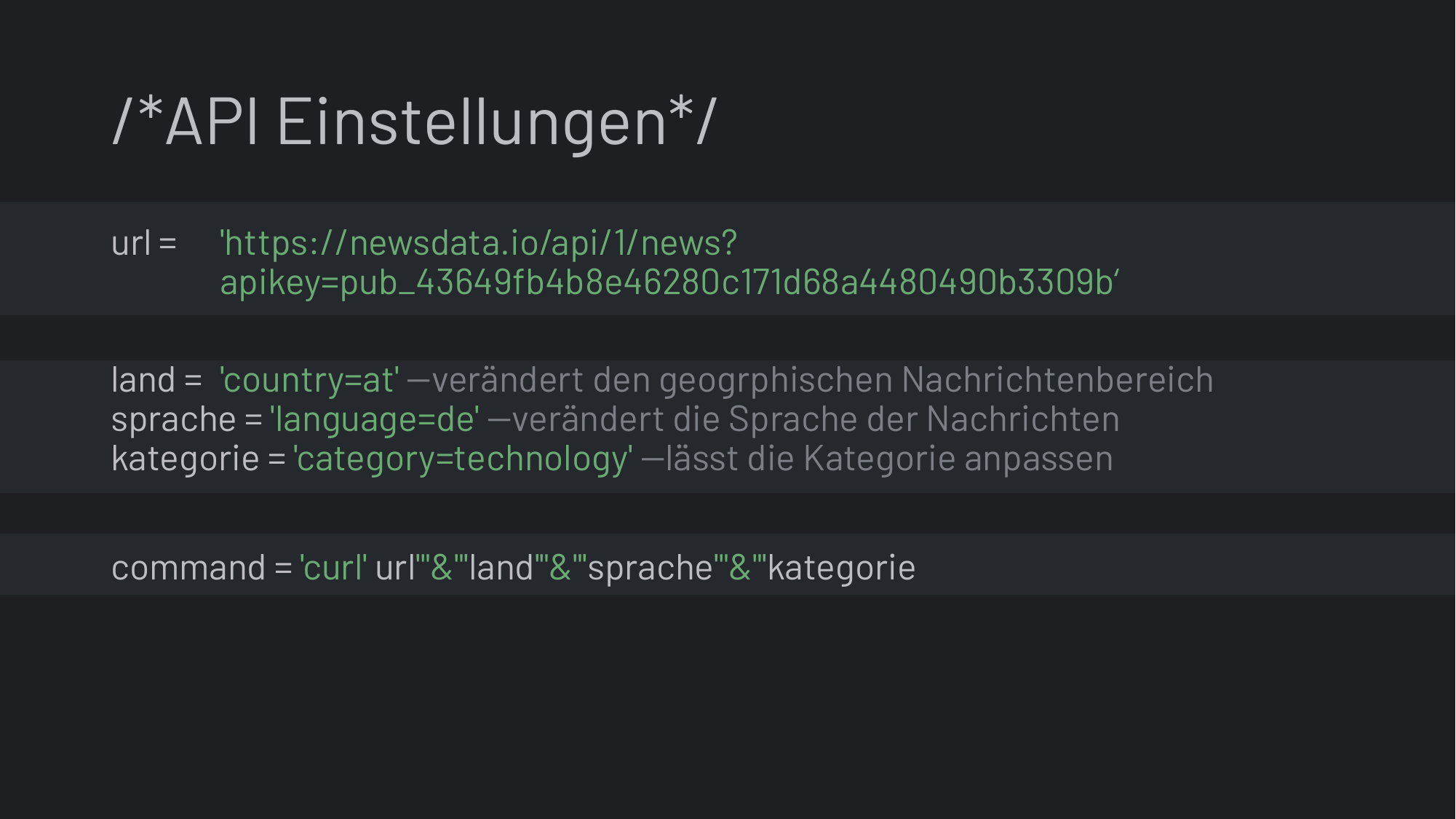

# /*API Einstellungen*/

url = 	'https://newsdata.io/api/1/news?
	apikey=pub_43649fb4b8e46280c171d68a4480490b3309b‘
land = 	'country=at' --verändert den geogrphischen Nachrichtenbereich
sprache = 'language=de' --verändert die Sprache der Nachrichten
kategorie = 'category=technology' --lässt die Kategorie anpassen

command = 'curl' url'"&"'land'"&"'sprache'"&"'kategorie